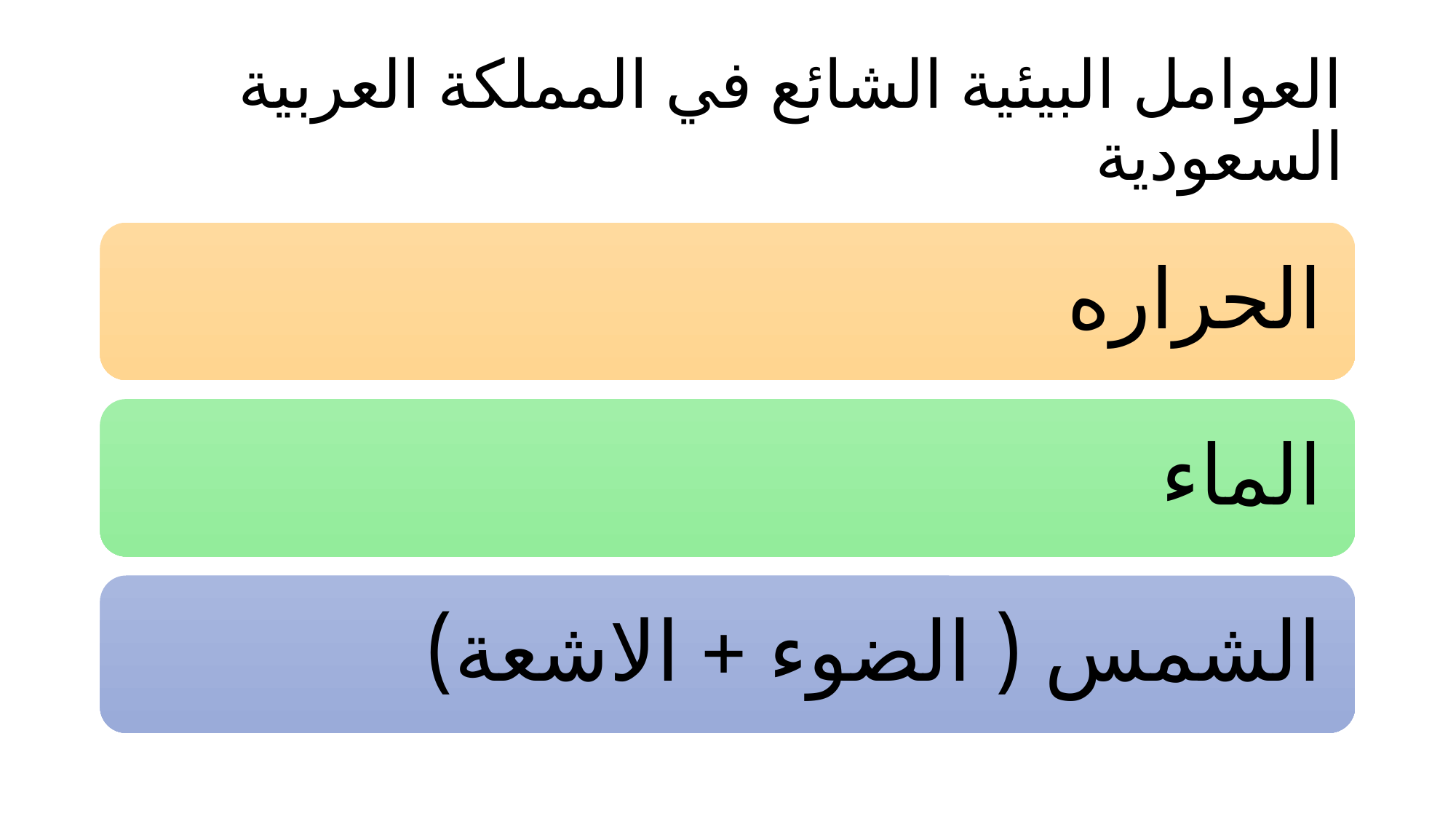

# العوامل البيئية الشائع في المملكة العربية السعودية
الحراره
الماء
الشمس ( الضوء + الاشعة)